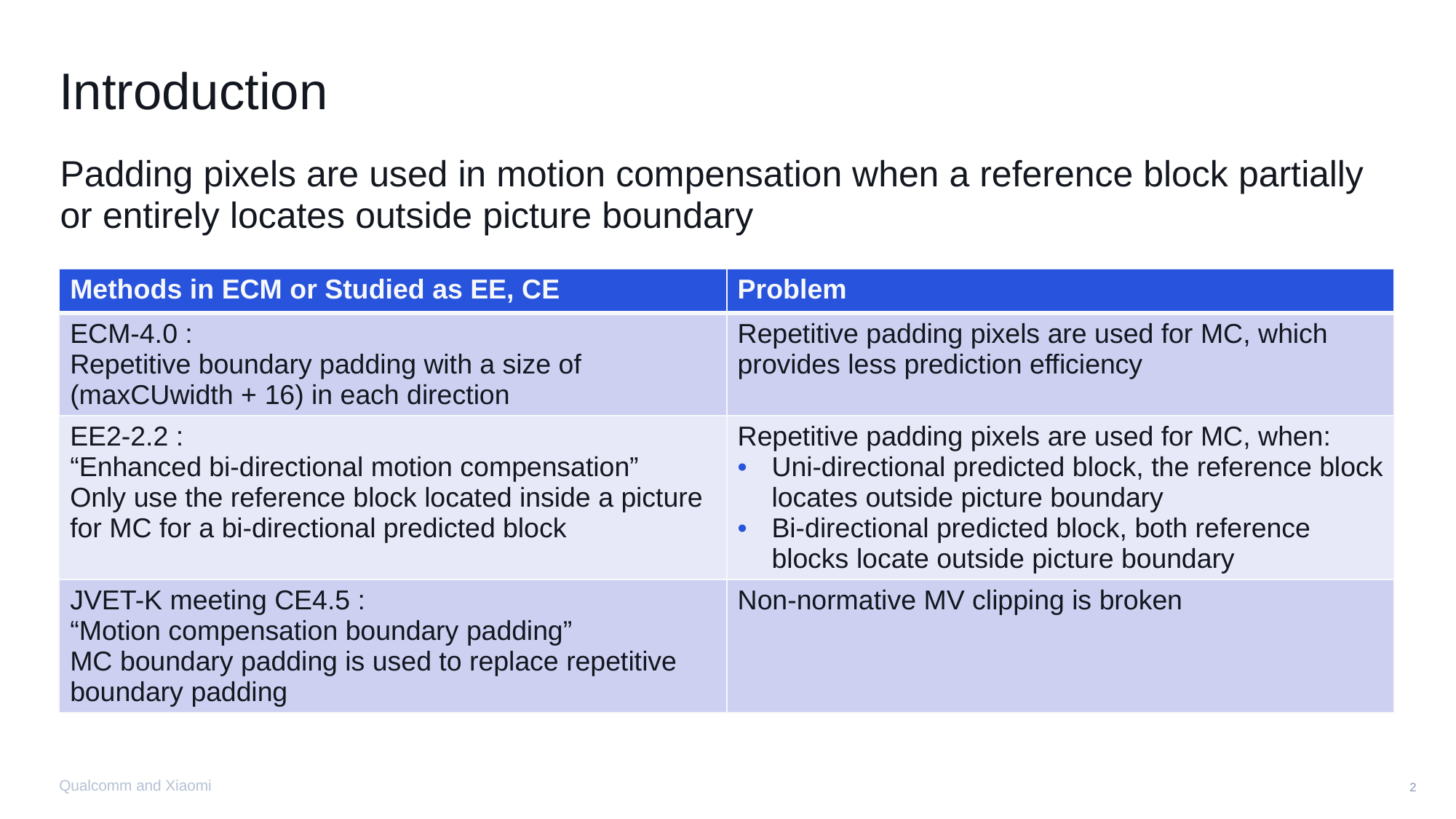

# Introduction
Padding pixels are used in motion compensation when a reference block partially or entirely locates outside picture boundary
| Methods in ECM or Studied as EE, CE | Problem |
| --- | --- |
| ECM-4.0 : Repetitive boundary padding with a size of (maxCUwidth + 16) in each direction | Repetitive padding pixels are used for MC, which provides less prediction efficiency |
| EE2-2.2 : “Enhanced bi-directional motion compensation” Only use the reference block located inside a picture for MC for a bi-directional predicted block | Repetitive padding pixels are used for MC, when: Uni-directional predicted block, the reference block locates outside picture boundary Bi-directional predicted block, both reference blocks locate outside picture boundary |
| JVET-K meeting CE4.5 : “Motion compensation boundary padding” MC boundary padding is used to replace repetitive boundary padding | Non-normative MV clipping is broken |
Qualcomm and Xiaomi